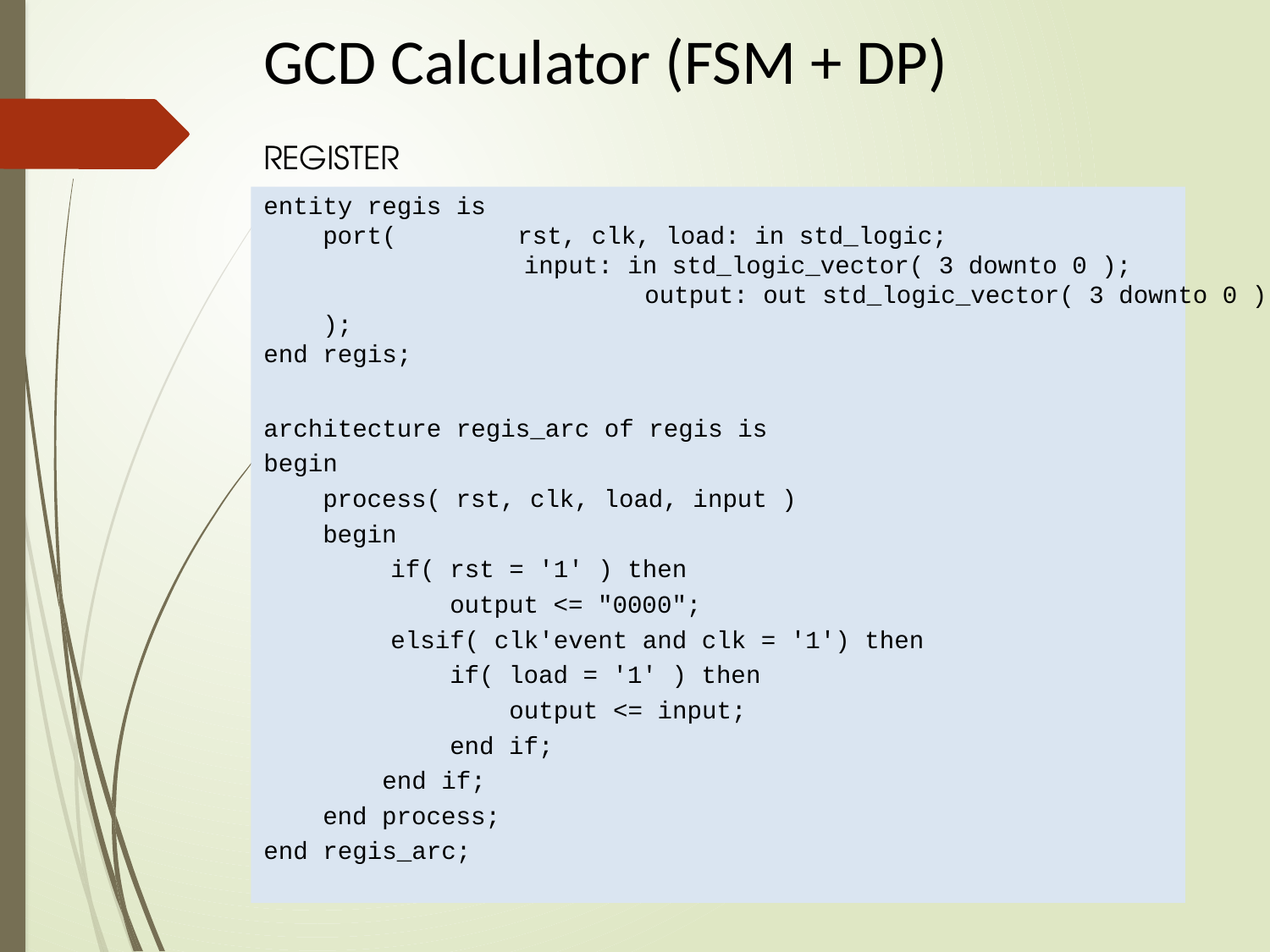

# GCD Calculator (FSM + DP)
REGISTER
entity regis is
    port(	rst, clk, load: in std_logic;
	         input: in std_logic_vector( 3 downto 0 );
			output: out std_logic_vector( 3 downto 0 )
    );
end regis;

architecture regis_arc of regis is
begin
    process( rst, clk, load, input )
    begin
	if( rst = '1' ) then
	    output <= "0000";
	elsif( clk'event and clk = '1') then
	    if( load = '1' ) then
	        output <= input;
	    end if;
        end if;
    end process;
end regis_arc;